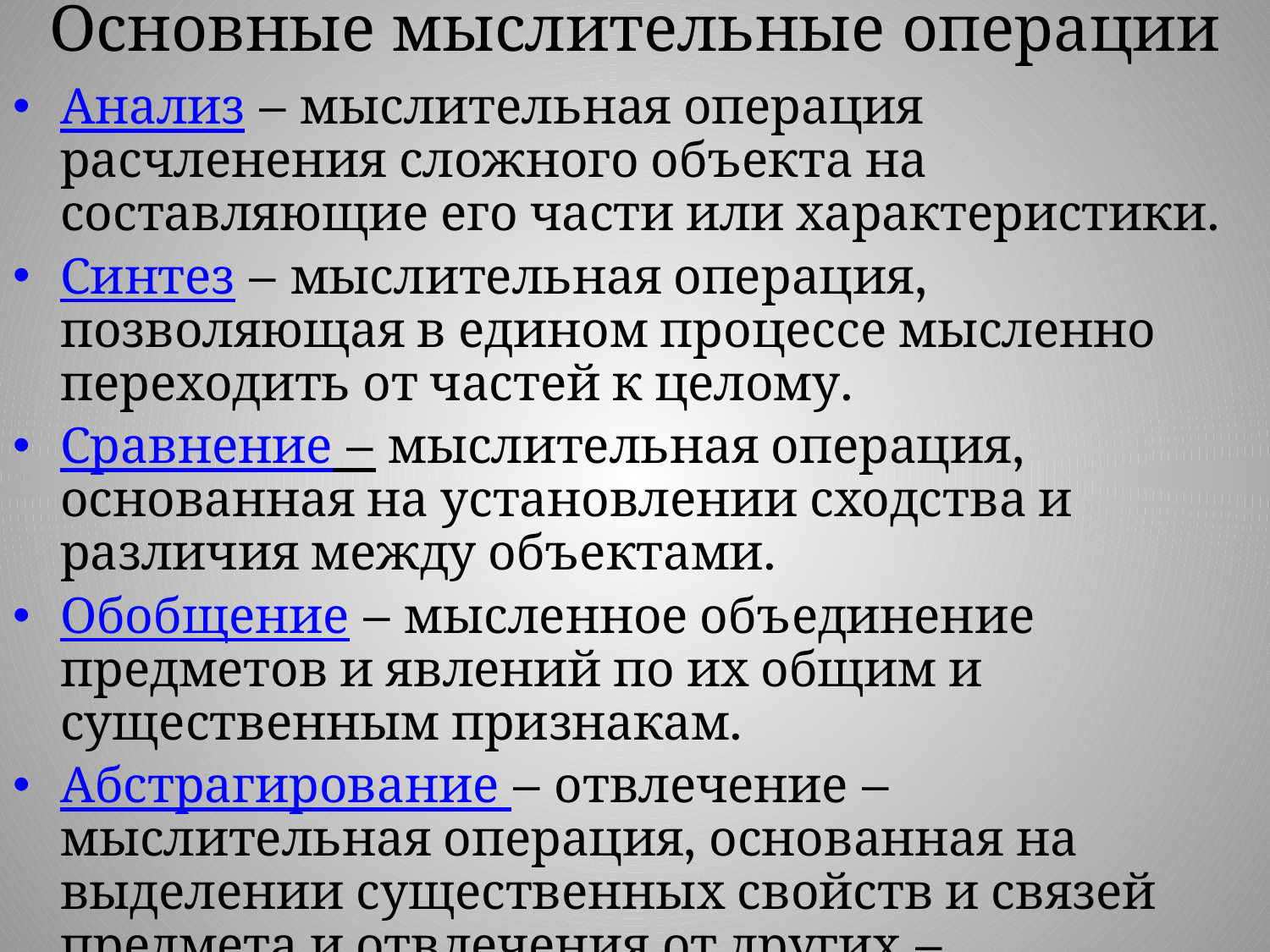

# Основные мыслительные операции

Анализ – мыслительная операция расчленения сложного объекта на составляющие его части или характеристики.
Синтез – мыслительная операция, позволяющая в едином процессе мысленно переходить от частей к целому.
Сравнение – мыслительная операция, основанная на установлении сходства и различия между объектами.
Обобщение – мысленное объединение предметов и явлений по их общим и существенным признакам.
Абстрагирование – отвлечение – мыслительная операция, основанная на выделении существенных свойств и связей предмета и отвлечения от других – несущественных.